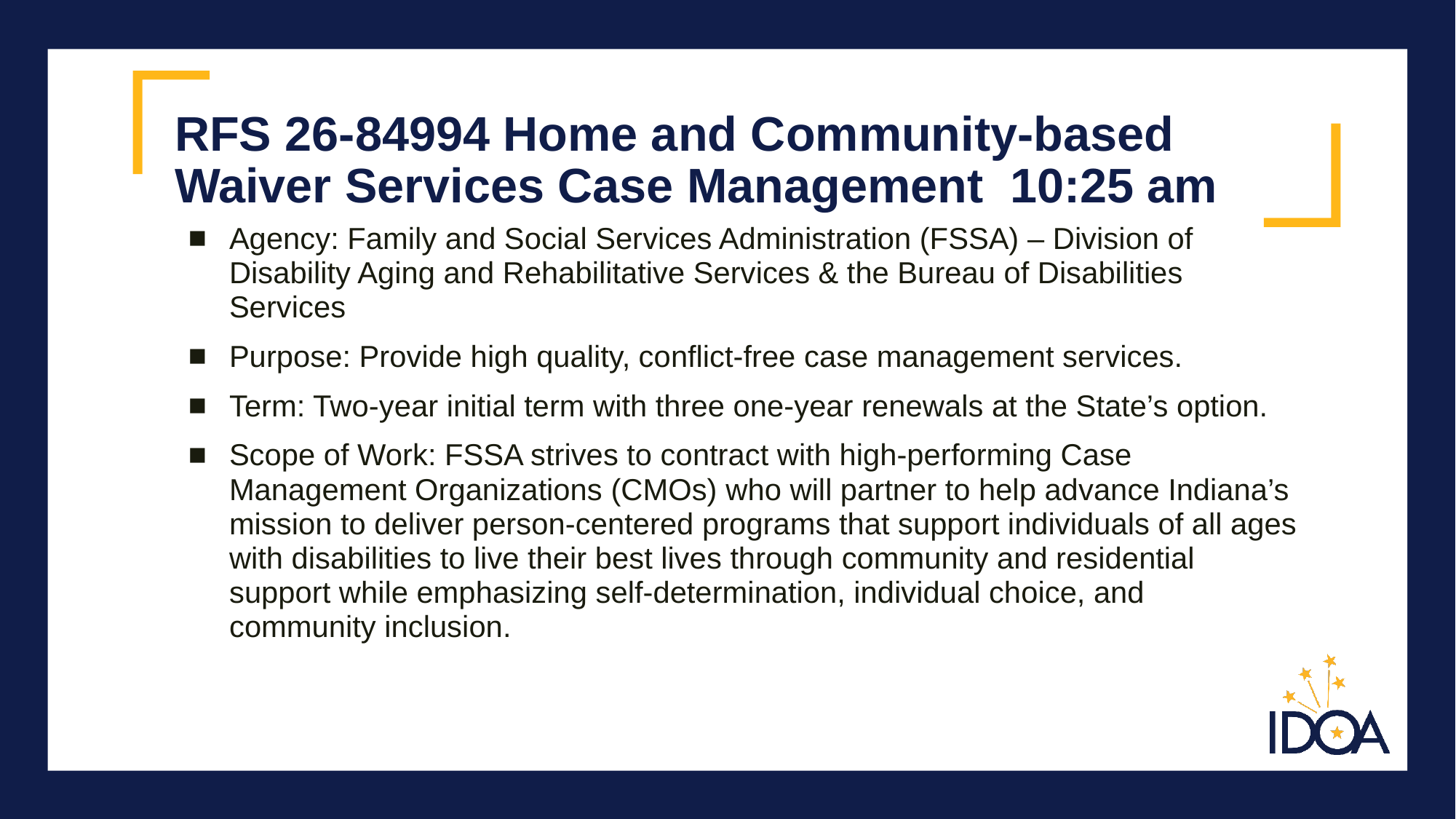

# RFS 26-84994 Home and Community-based Waiver Services Case Management  10:25 am
Agency: Family and Social Services Administration (FSSA) – Division of Disability Aging and Rehabilitative Services & the Bureau of Disabilities Services
Purpose: Provide high quality, conflict-free case management services.
Term: Two-year initial term with three one-year renewals at the State’s option.
Scope of Work: FSSA strives to contract with high-performing Case Management Organizations (CMOs) who will partner to help advance Indiana’s mission to deliver person-centered programs that support individuals of all ages with disabilities to live their best lives through community and residential support while emphasizing self-determination, individual choice, and community inclusion.